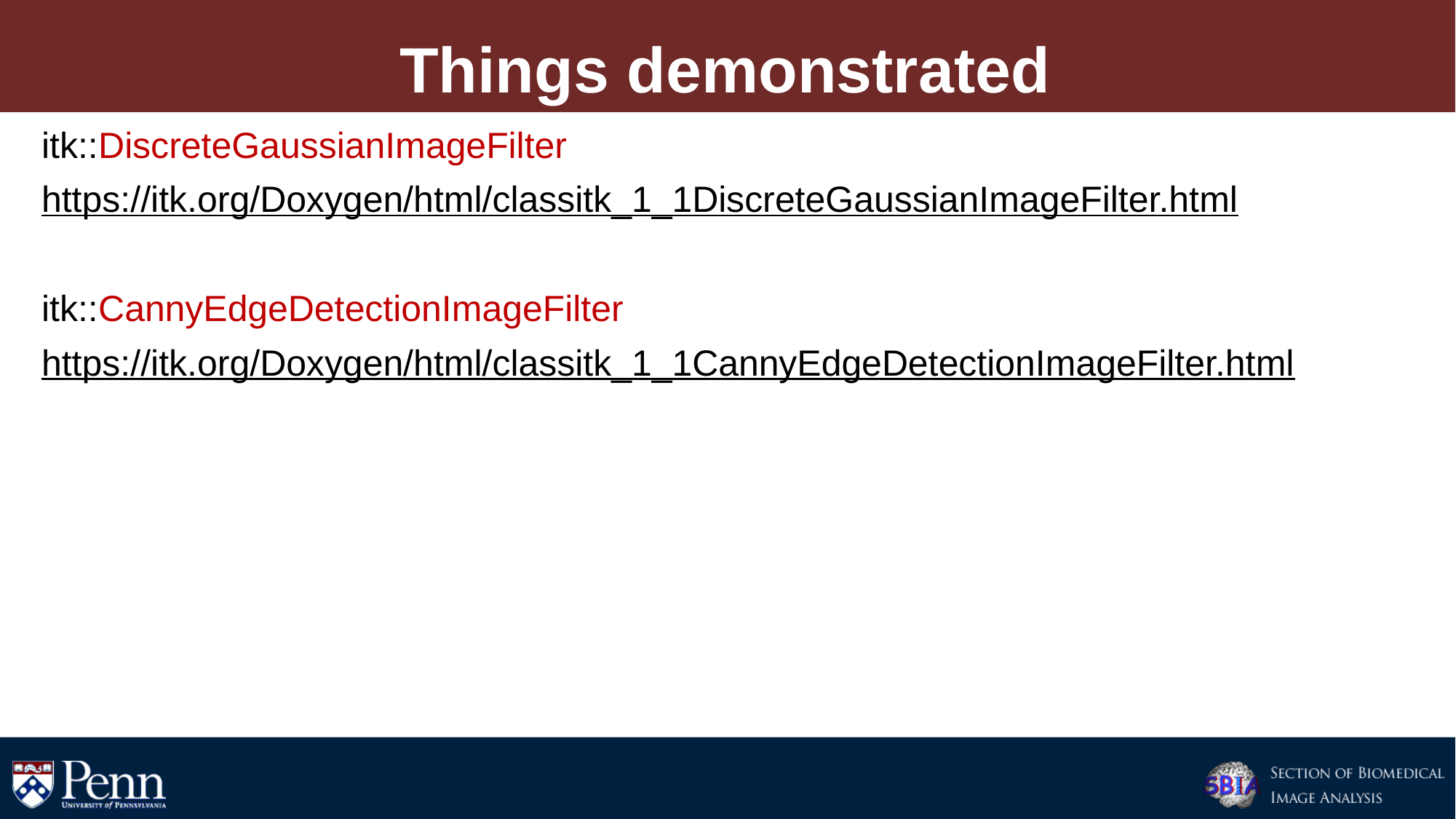

# Things demonstrated
itk::DiscreteGaussianImageFilter
https://itk.org/Doxygen/html/classitk_1_1DiscreteGaussianImageFilter.html

itk::CannyEdgeDetectionImageFilter
https://itk.org/Doxygen/html/classitk_1_1CannyEdgeDetectionImageFilter.html